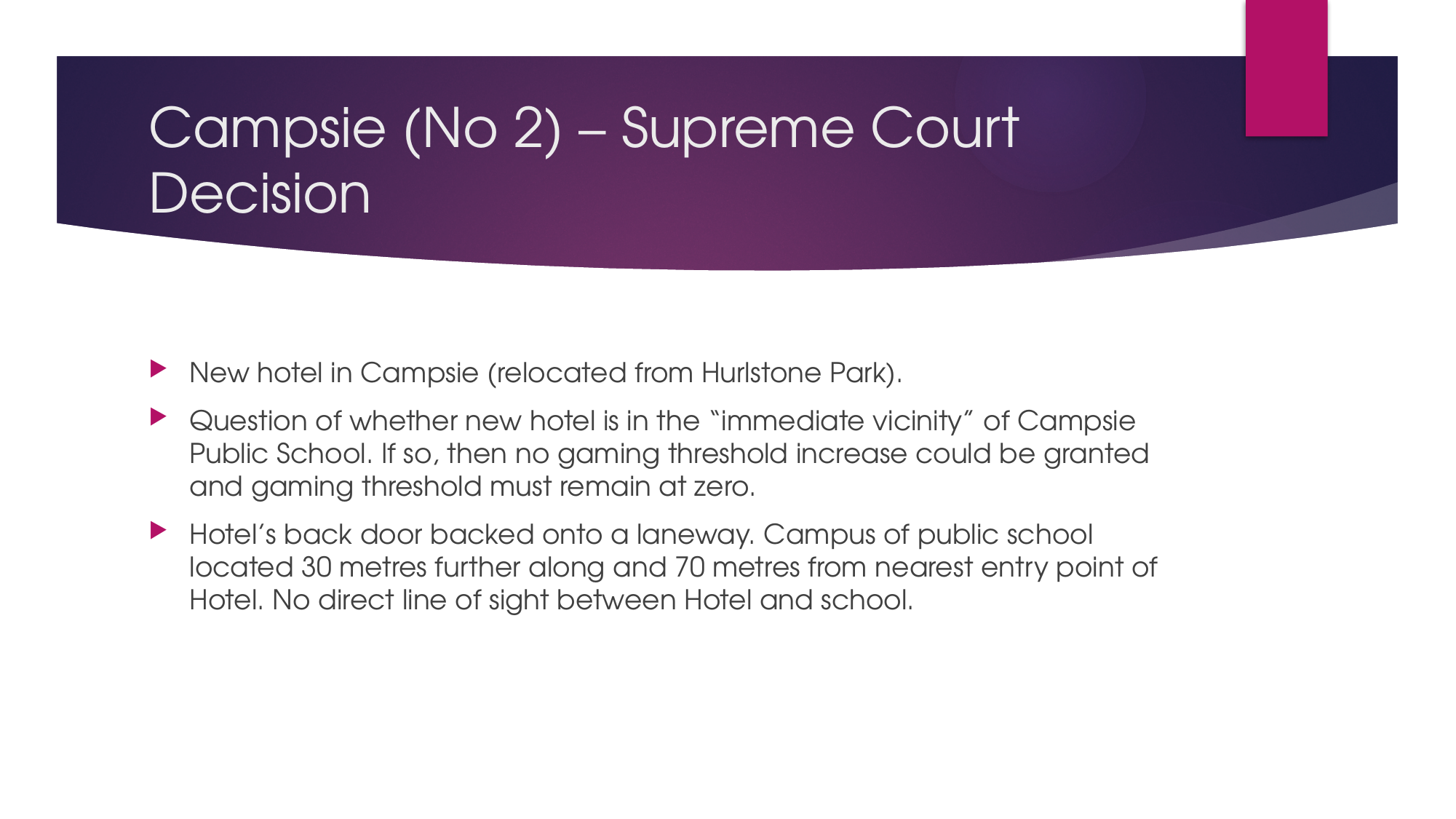

# Campsie (No 2) – Supreme Court Decision
New hotel in Campsie (relocated from Hurlstone Park).
Question of whether new hotel is in the “immediate vicinity” of Campsie Public School. If so, then no gaming threshold increase could be granted and gaming threshold must remain at zero.
Hotel’s back door backed onto a laneway. Campus of public school located 30 metres further along and 70 metres from nearest entry point of Hotel. No direct line of sight between Hotel and school.